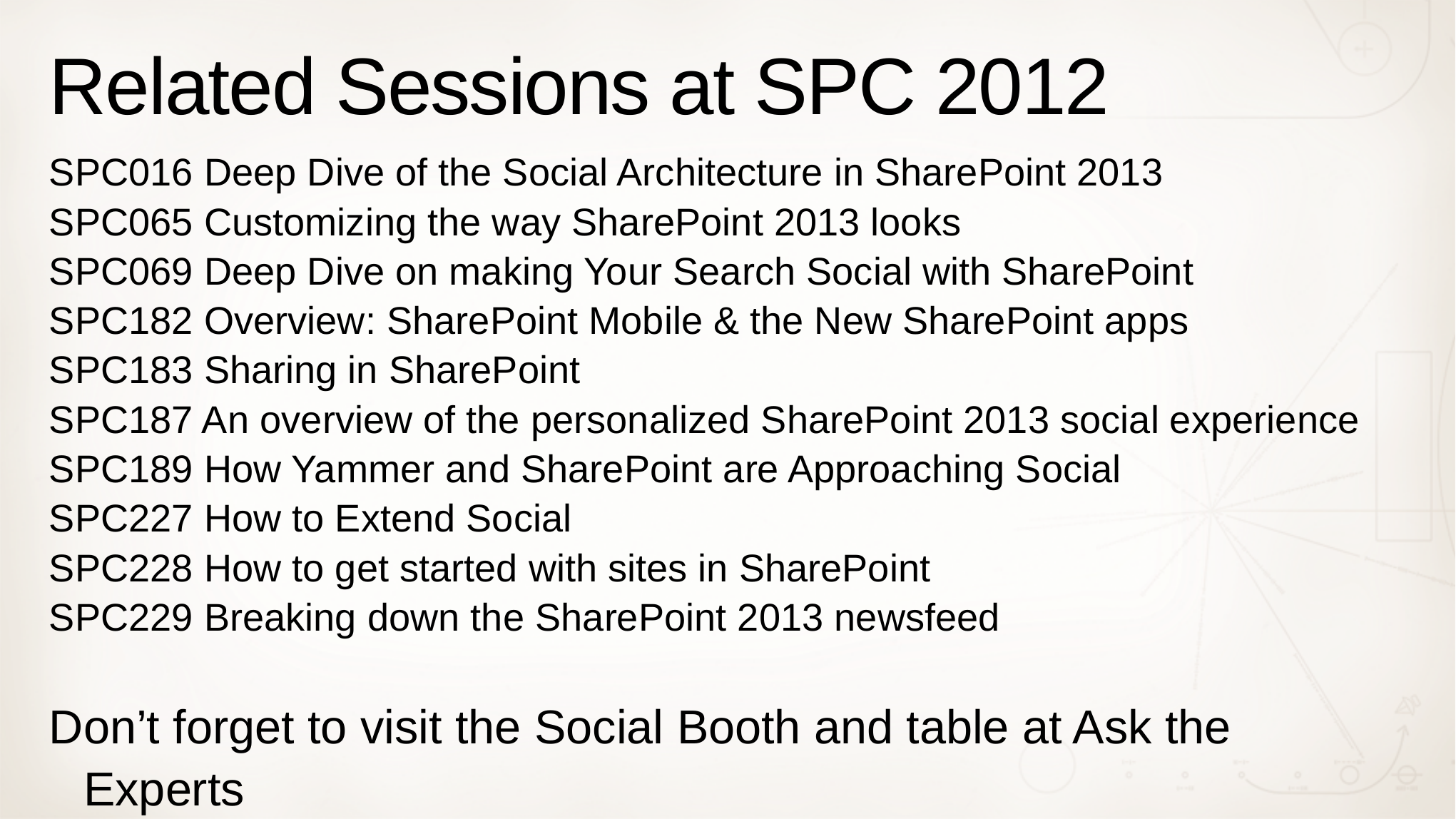

# Related Sessions at SPC 2012
SPC016 Deep Dive of the Social Architecture in SharePoint 2013
SPC065 Customizing the way SharePoint 2013 looks
SPC069 Deep Dive on making Your Search Social with SharePoint
SPC182 Overview: SharePoint Mobile & the New SharePoint apps
SPC183 Sharing in SharePoint
SPC187 An overview of the personalized SharePoint 2013 social experience
SPC189 How Yammer and SharePoint are Approaching Social
SPC227 How to Extend Social
SPC228 How to get started with sites in SharePoint
SPC229 Breaking down the SharePoint 2013 newsfeed

Don’t forget to visit the Social Booth and table at Ask the Experts